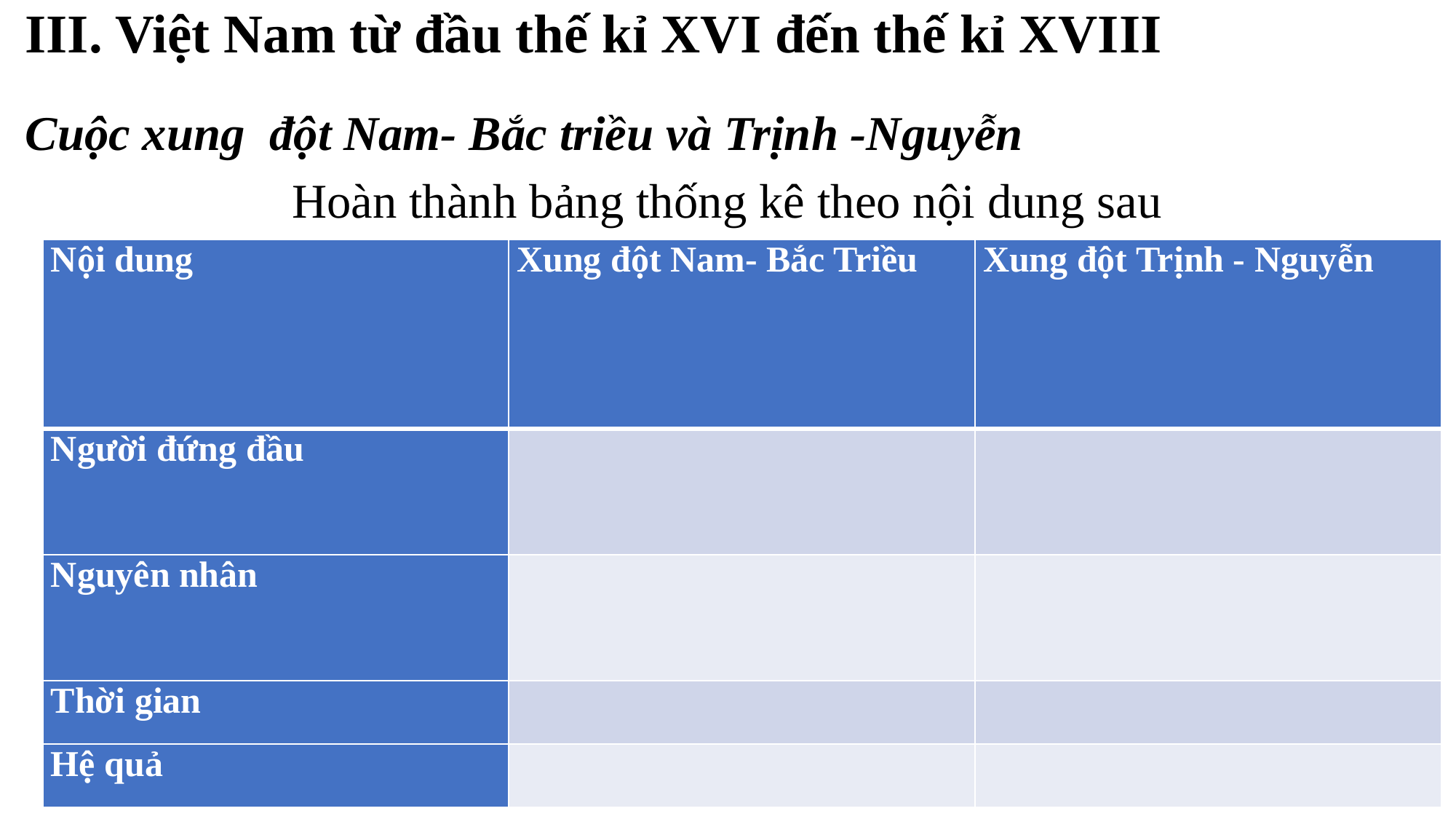

# III. Việt Nam từ đầu thế kỉ XVI đến thế kỉ XVIII
Cuộc xung  đột Nam- Bắc triều và Trịnh -Nguyễn
Hoàn thành bảng thống kê theo nội dung sau

| Nội dung | Xung đột Nam- Bắc Triều | Xung đột Trịnh - Nguyễn |
| --- | --- | --- |
| Người đứng đầu |  |  |
| Nguyên nhân |  |  |
| Thời gian |  |  |
| Hệ quả |  |  |